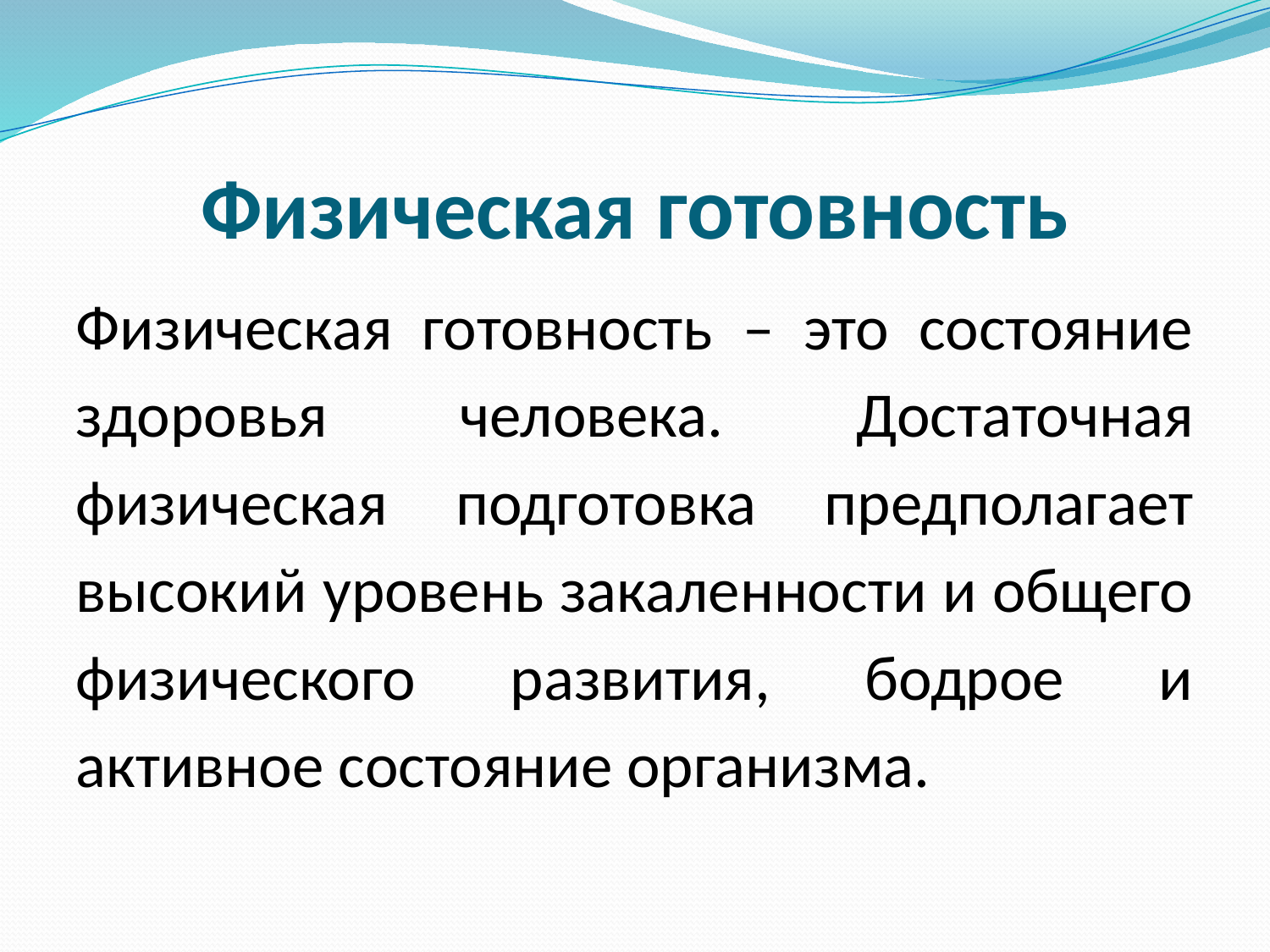

# Физическая готовность
Физическая готовность – это состояние здоровья человека. Достаточная физическая подготовка предполагает высокий уровень закаленности и общего физического развития, бодрое и активное состояние организма.